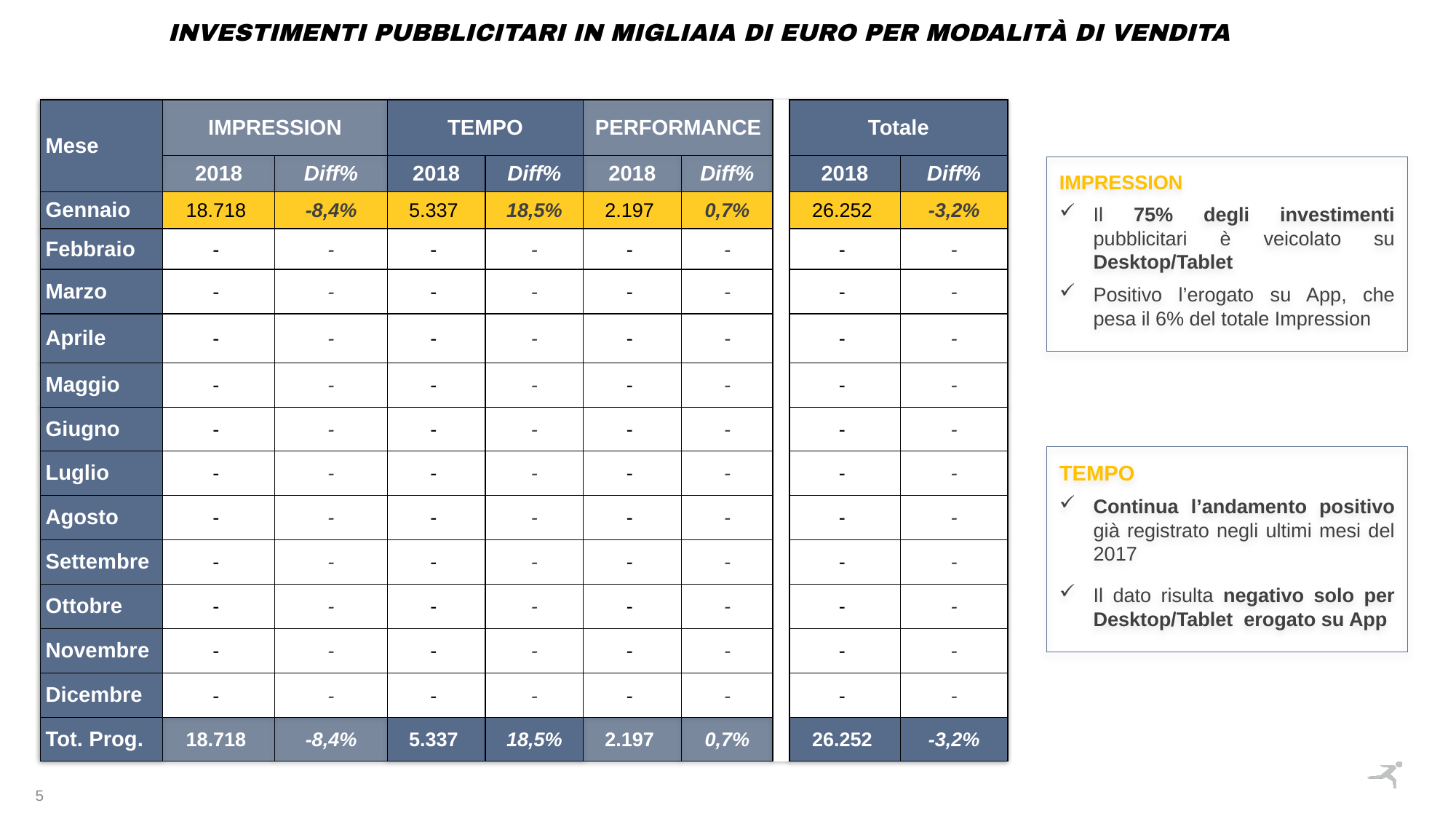

INVESTIMENTI PUBBLICITARI in migliaia di euro per MODALITà DI VENDITA
| Mese | IMPRESSION |  | TEMPO |  | PERFORMANCE |  |  | Totale |  |
| --- | --- | --- | --- | --- | --- | --- | --- | --- | --- |
|  | 2018 | Diff% | 2018 | Diff% | 2018 | Diff% |  | 2018 | Diff% |
| Gennaio | 18.718 | -8,4% | 5.337 | 18,5% | 2.197 | 0,7% |  | 26.252 | -3,2% |
| Febbraio | - | - | - | - | - | - |  | - | - |
| Marzo | - | - | - | - | - | - |  | - | - |
| Aprile | - | - | - | - | - | - |  | - | - |
| Maggio | - | - | - | - | - | - |  | - | - |
| Giugno | - | - | - | - | - | - |  | - | - |
| Luglio | - | - | - | - | - | - |  | - | - |
| Agosto | - | - | - | - | - | - |  | - | - |
| Settembre | - | - | - | - | - | - |  | - | - |
| Ottobre | - | - | - | - | - | - |  | - | - |
| Novembre | - | - | - | - | - | - |  | - | - |
| Dicembre | - | - | - | - | - | - |  | - | - |
| Tot. Prog. | 18.718 | -8,4% | 5.337 | 18,5% | 2.197 | 0,7% |  | 26.252 | -3,2% |
IMPRESSION

Il 75% degli investimenti pubblicitari è veicolato su Desktop/Tablet

Positivo l’erogato su App, che pesa il 6% del totale Impression

TEMPO

Continua l’andamento positivo già registrato negli ultimi mesi del 2017

Il dato risulta negativo solo per Desktop/Tablet  erogato su App

5